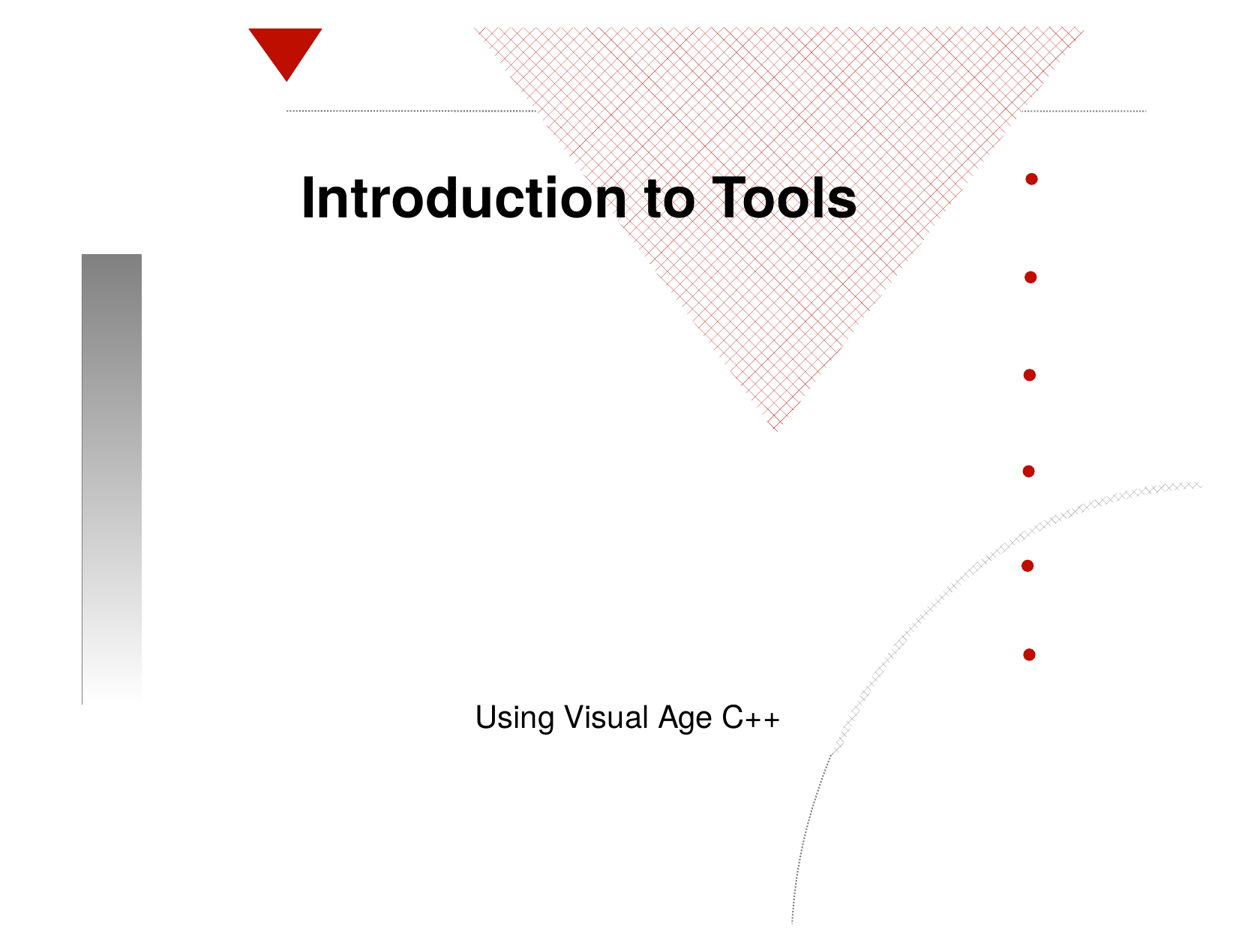

# Introduction to Tools
Using Visual Age C++